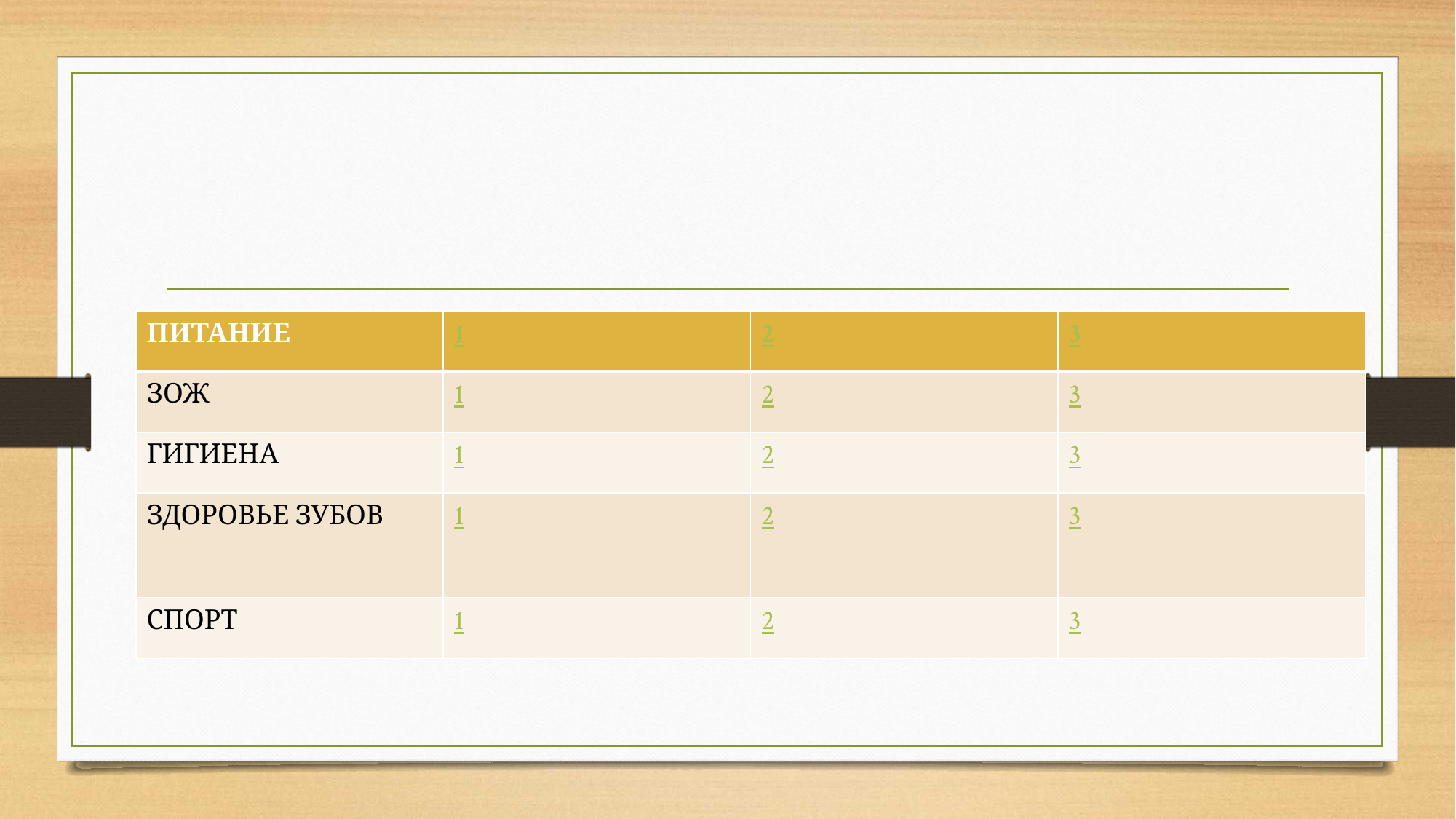

#
| ПИТАНИЕ | 1 | 2 | 3 |
| --- | --- | --- | --- |
| ЗОЖ | 1 | 2 | 3 |
| ГИГИЕНА | 1 | 2 | 3 |
| ЗДОРОВЬЕ ЗУБОВ | 1 | 2 | 3 |
| СПОРТ | 1 | 2 | 3 |